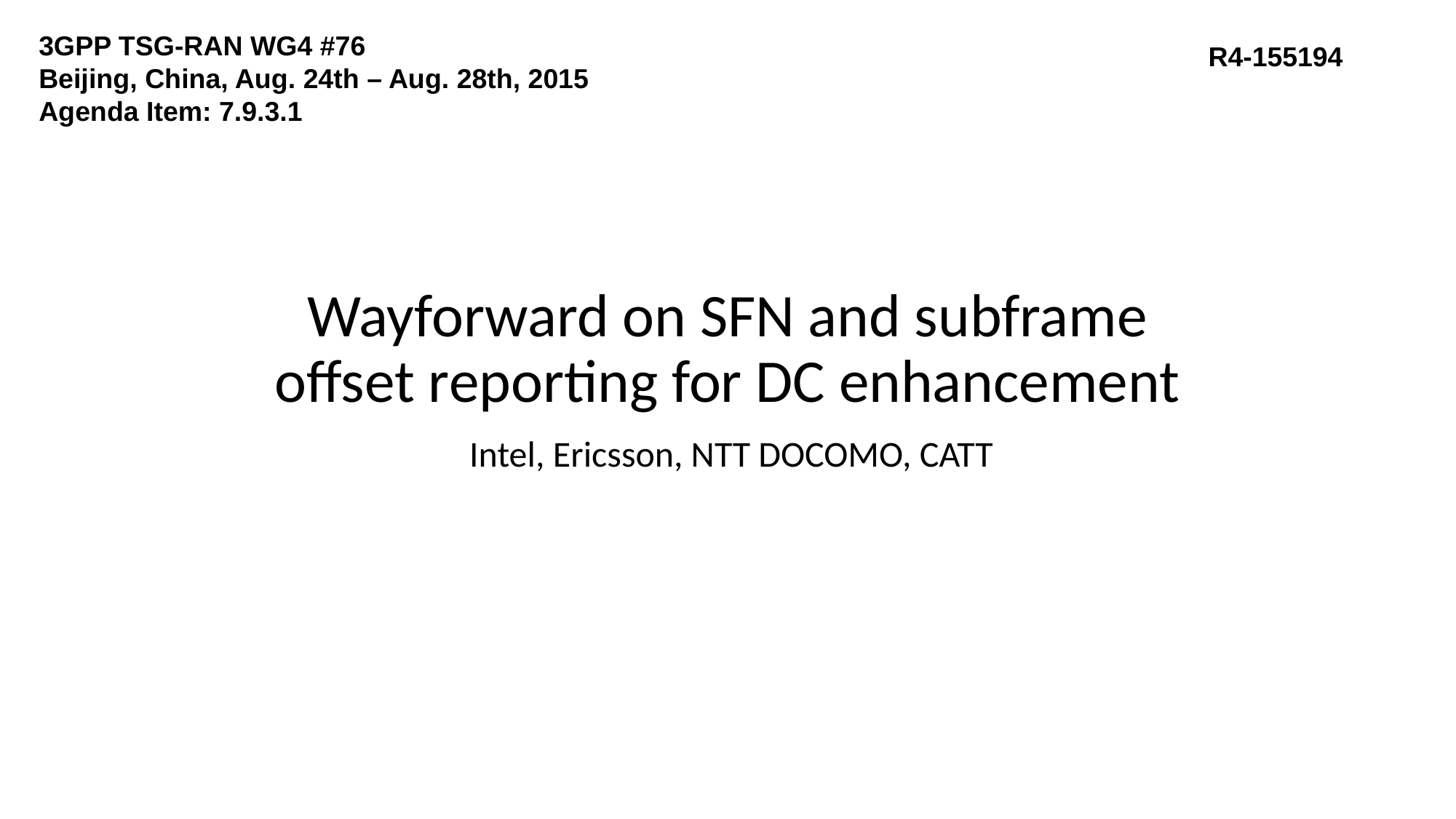

3GPP TSG-RAN WG4 #76
Beijing, China, Aug. 24th – Aug. 28th, 2015
Agenda Item: 7.9.3.1
R4-155194
# Wayforward on SFN and subframe offset reporting for DC enhancement
Intel, Ericsson, NTT DOCOMO, CATT